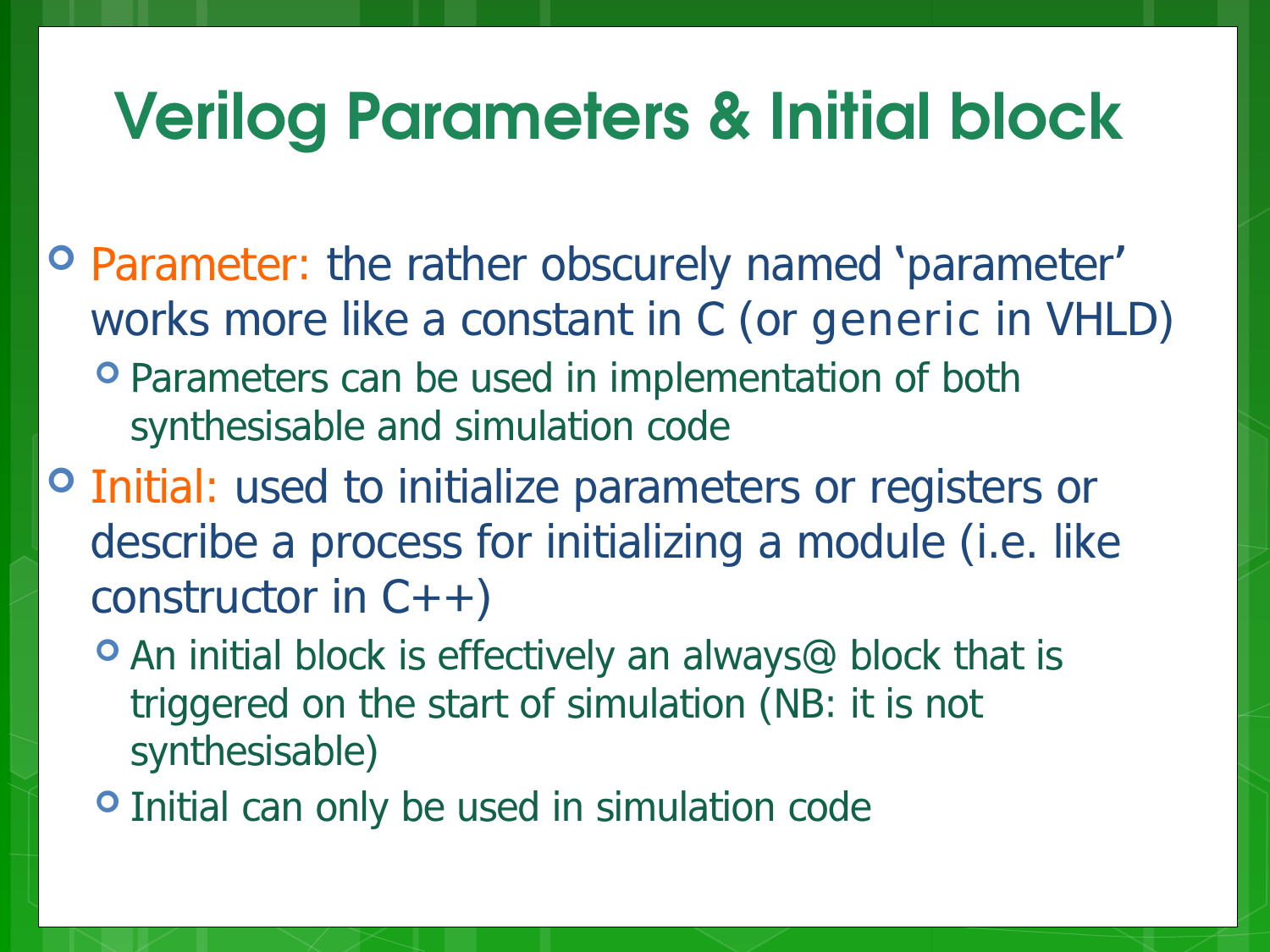

# Verilog Parameters & Initial block
Parameter: the rather obscurely named ‘parameter’ works more like a constant in C (or generic in VHLD)
Parameters can be used in implementation of both synthesisable and simulation code
Initial: used to initialize parameters or registers or describe a process for initializing a module (i.e. like constructor in C++)
An initial block is effectively an always@ block that is triggered on the start of simulation (NB: it is not synthesisable)
Initial can only be used in simulation code